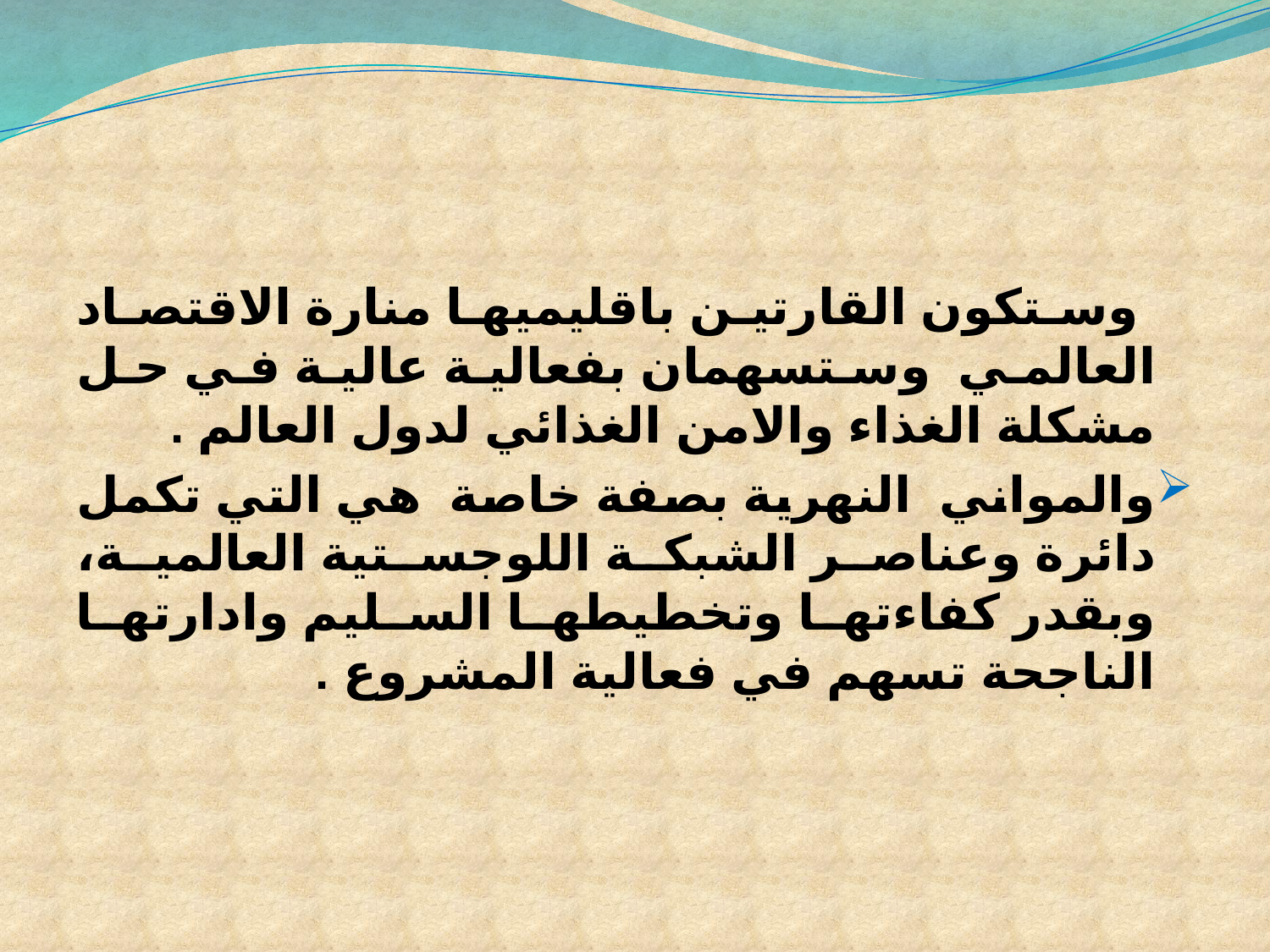

وستكون القارتين باقليميها منارة الاقتصاد العالمي  وستسهمان بفعالية عالية في حل مشكلة الغذاء والامن الغذائي لدول العالم .
والمواني  النهرية بصفة خاصة  هي التي تكمل دائرة وعناصر الشبكة اللوجستية العالمية، وبقدر كفاءتها وتخطيطها السليم وادارتها الناجحة تسهم في فعالية المشروع .